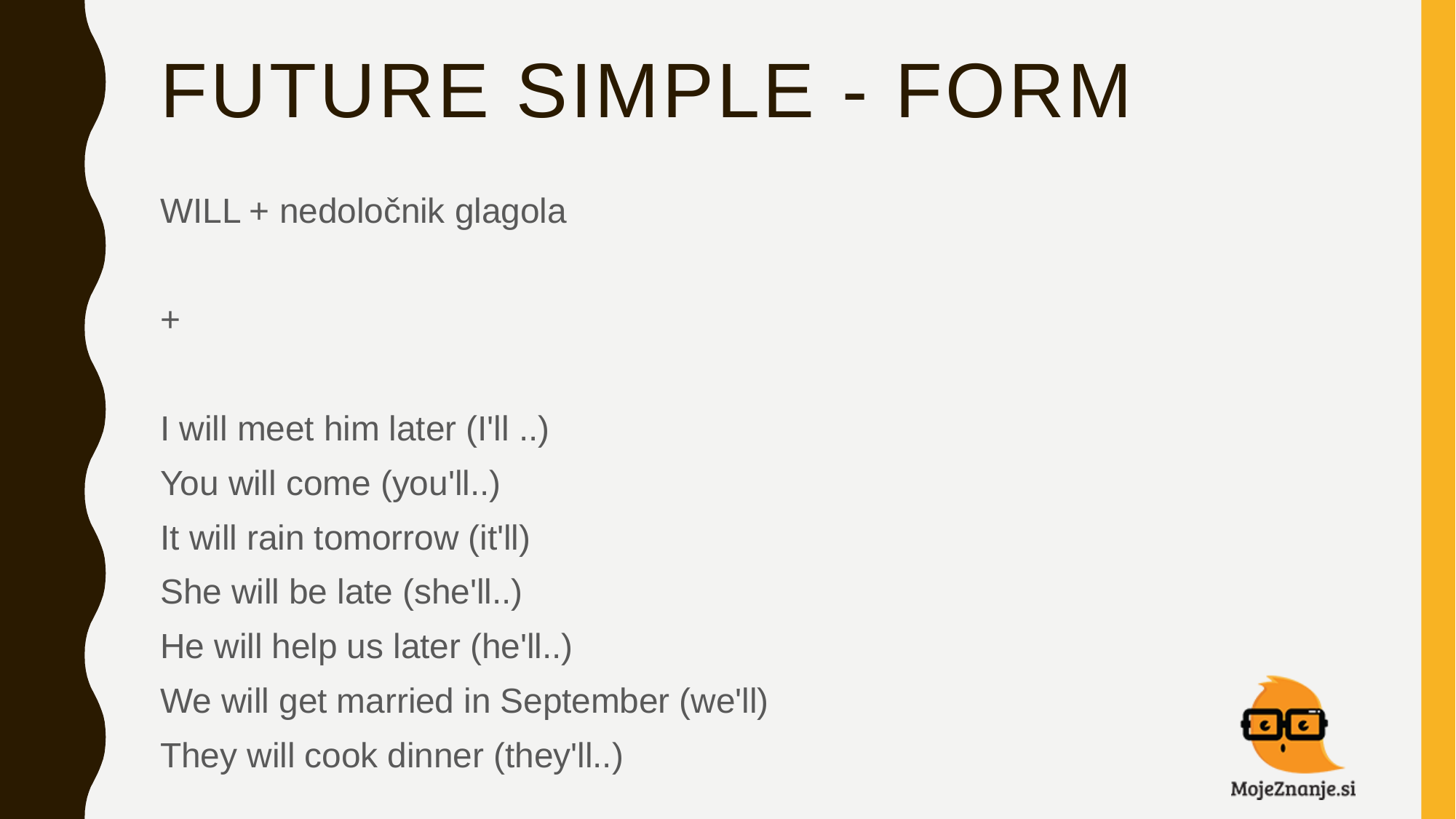

# FUTURE SIMPLE - FORM
WILL + nedoločnik glagola

+

I will meet him later (I'll ..)
You will come (you'll..)
It will rain tomorrow (it'll)
She will be late (she'll..)
He will help us later (he'll..)
We will get married in September (we'll)
They will cook dinner (they'll..)